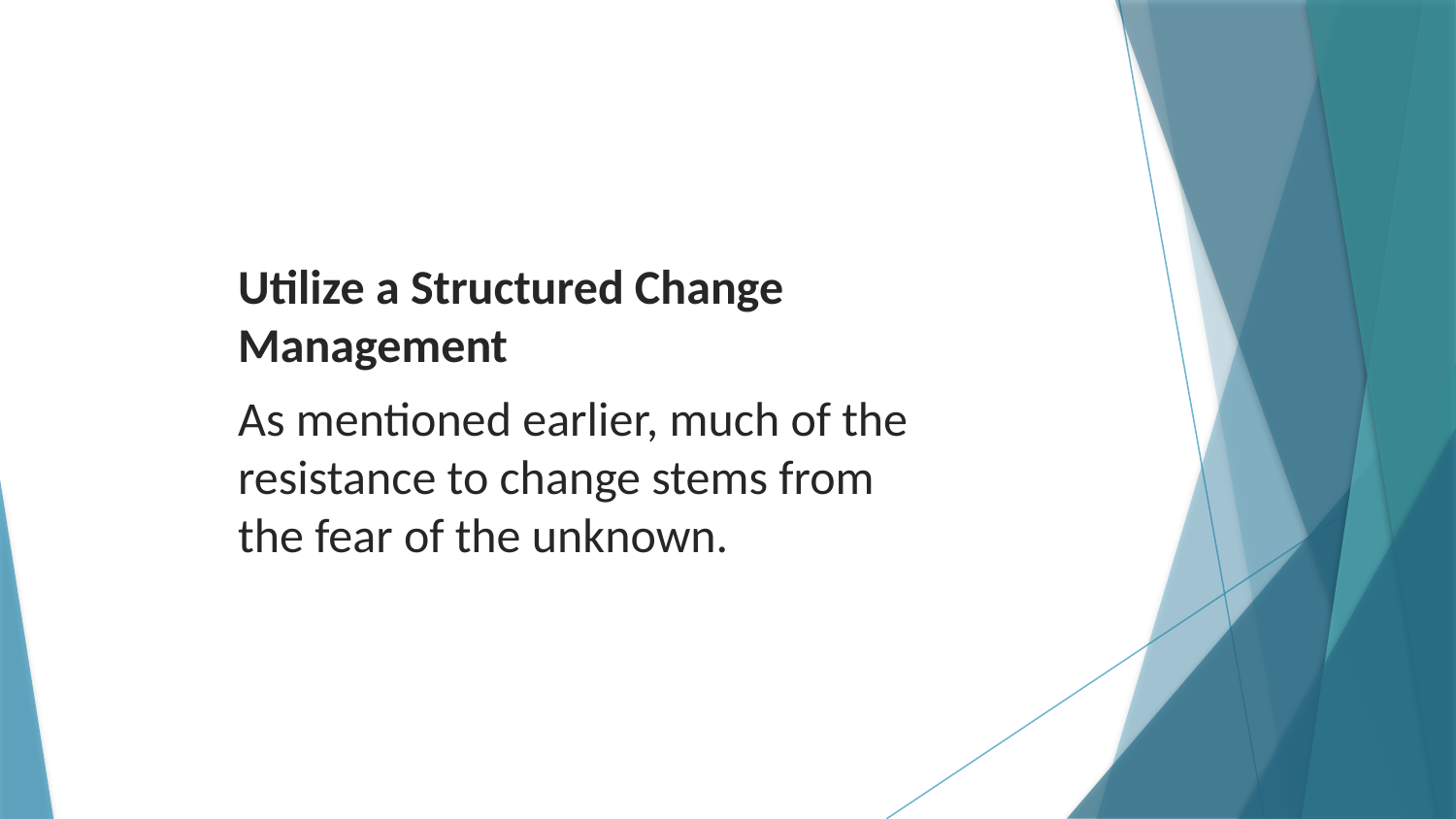

Utilize a Structured Change Management
As mentioned earlier, much of the resistance to change stems from the fear of the unknown.